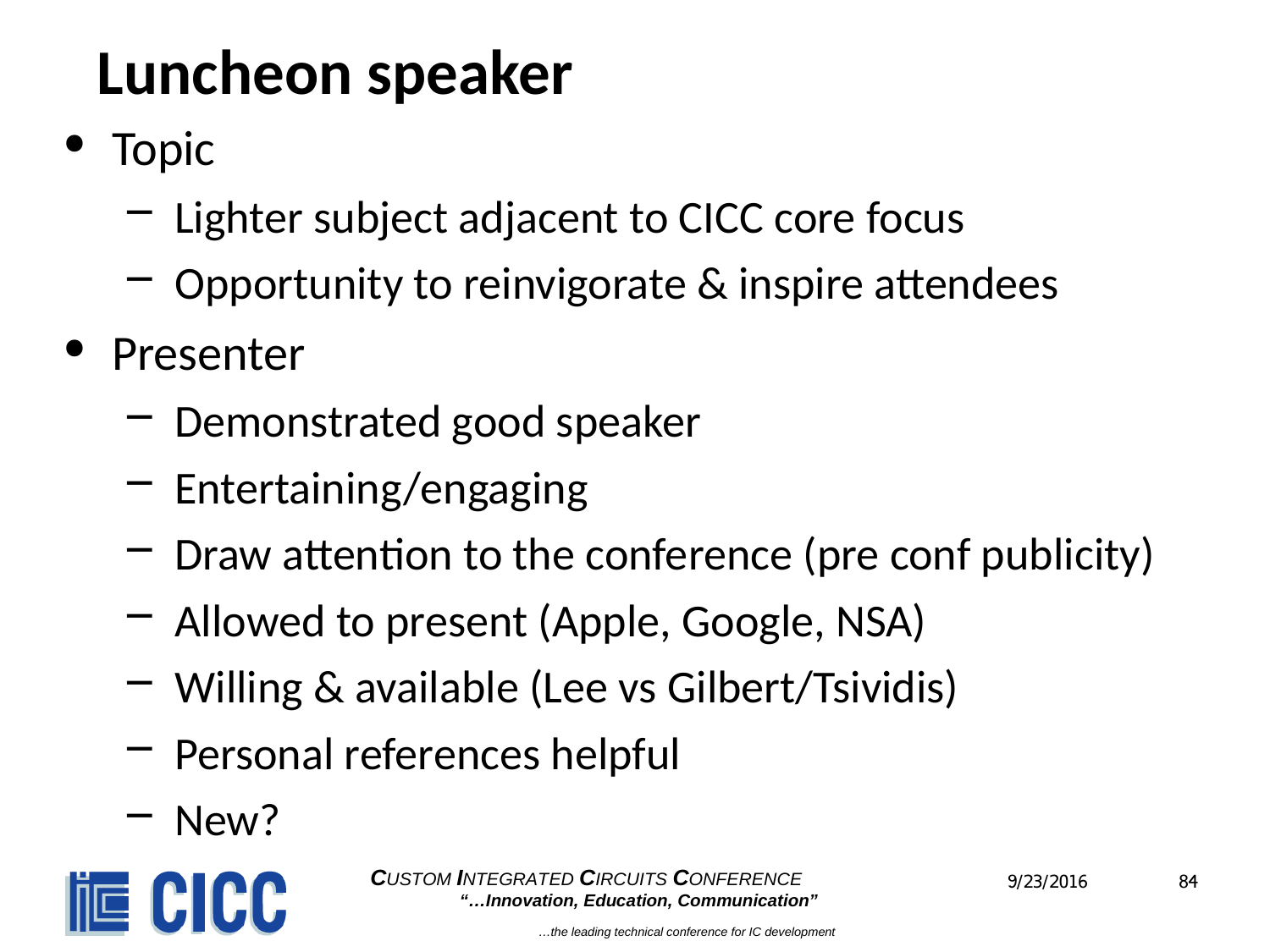

# Luncheon speaker
Topic
Lighter subject adjacent to CICC core focus
Opportunity to reinvigorate & inspire attendees
Presenter
Demonstrated good speaker
Entertaining/engaging
Draw attention to the conference (pre conf publicity)
Allowed to present (Apple, Google, NSA)
Willing & available (Lee vs Gilbert/Tsividis)
Personal references helpful
New?